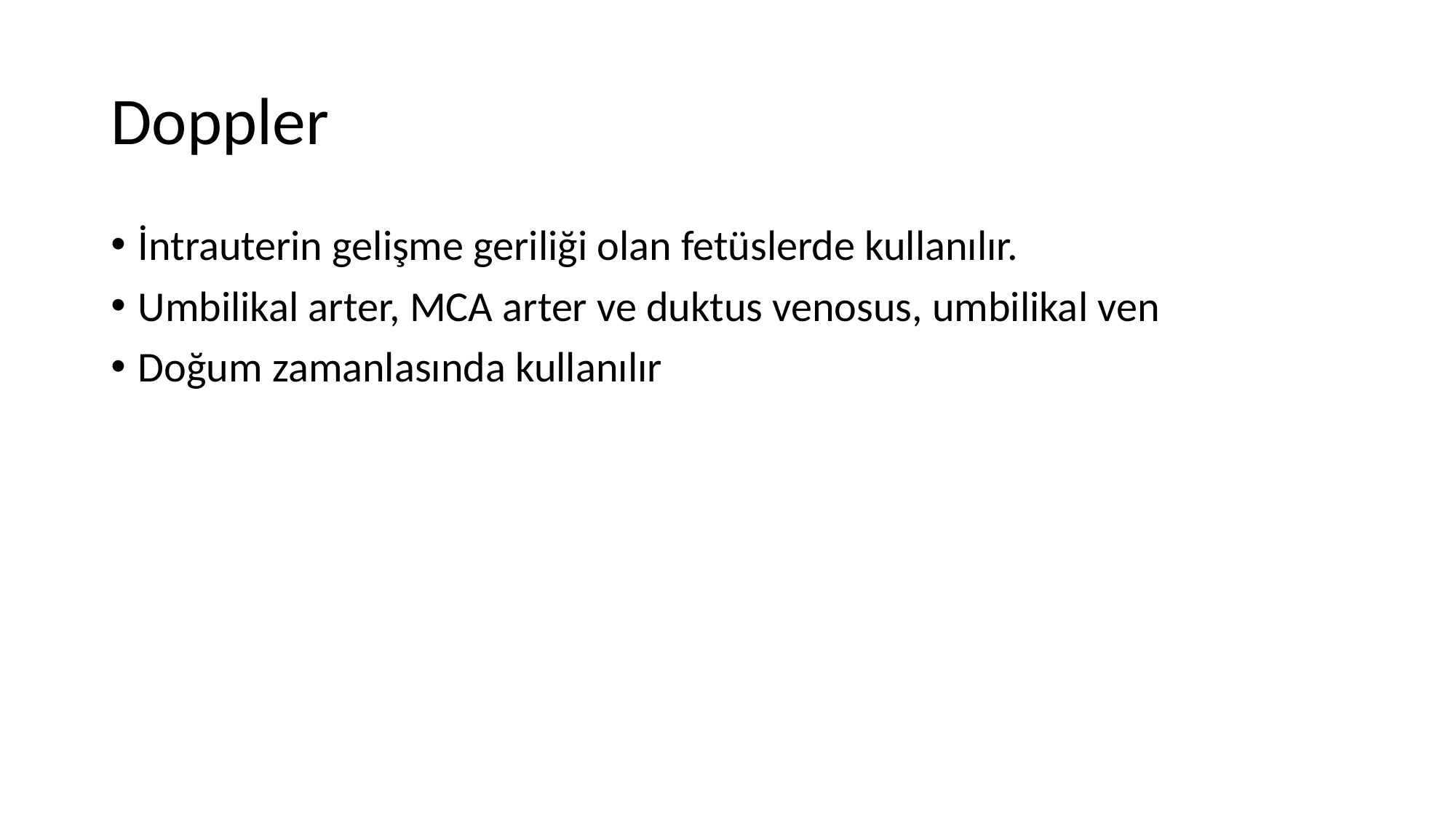

# Doppler
İntrauterin gelişme geriliği olan fetüslerde kullanılır.
Umbilikal arter, MCA arter ve duktus venosus, umbilikal ven
Doğum zamanlasında kullanılır